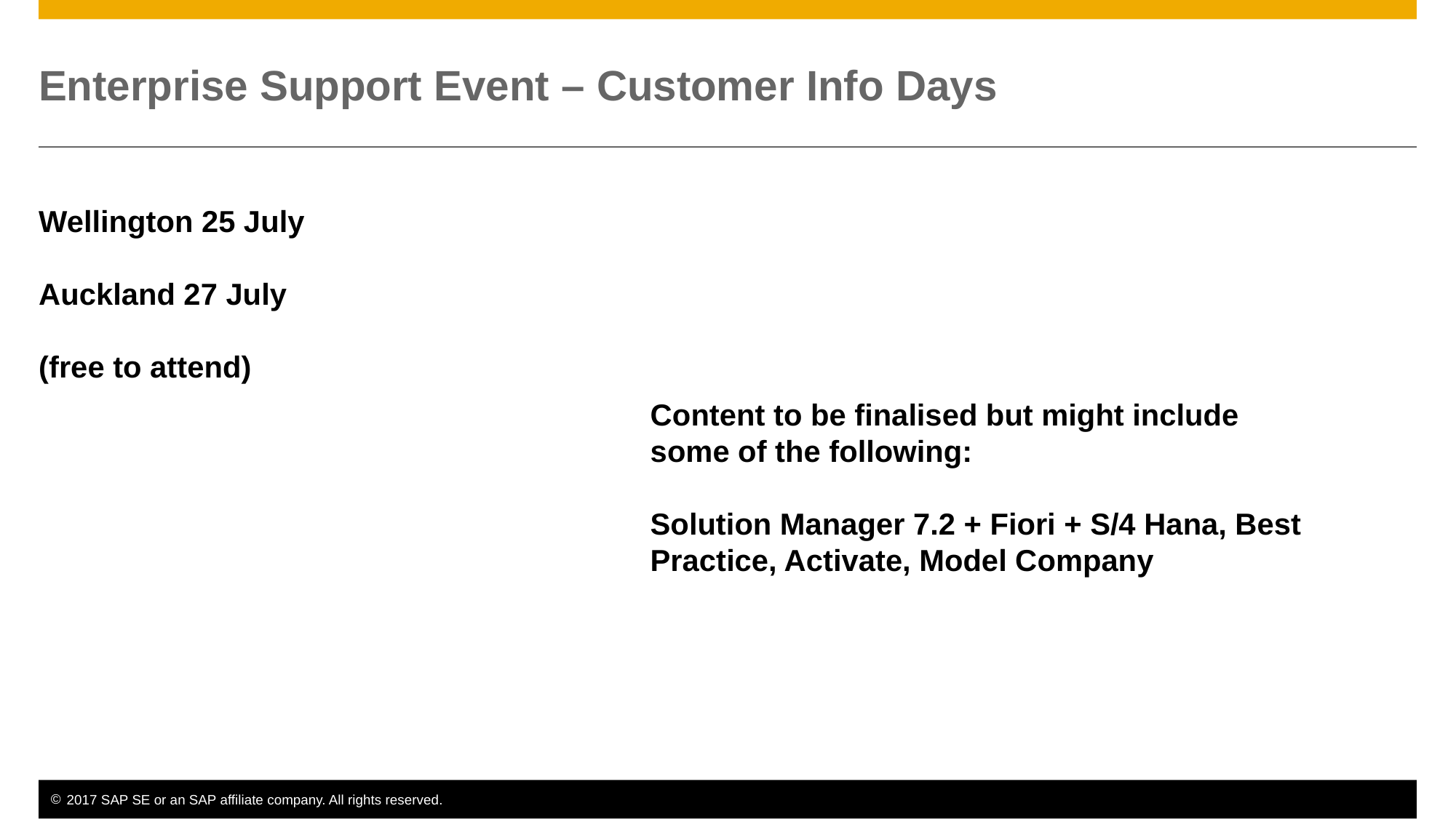

# Enterprise Support Event – Customer Info Days
Wellington 25 July
Auckland 27 July
(free to attend)
Content to be finalised but might include some of the following:
Solution Manager 7.2 + Fiori + S/4 Hana, Best Practice, Activate, Model Company